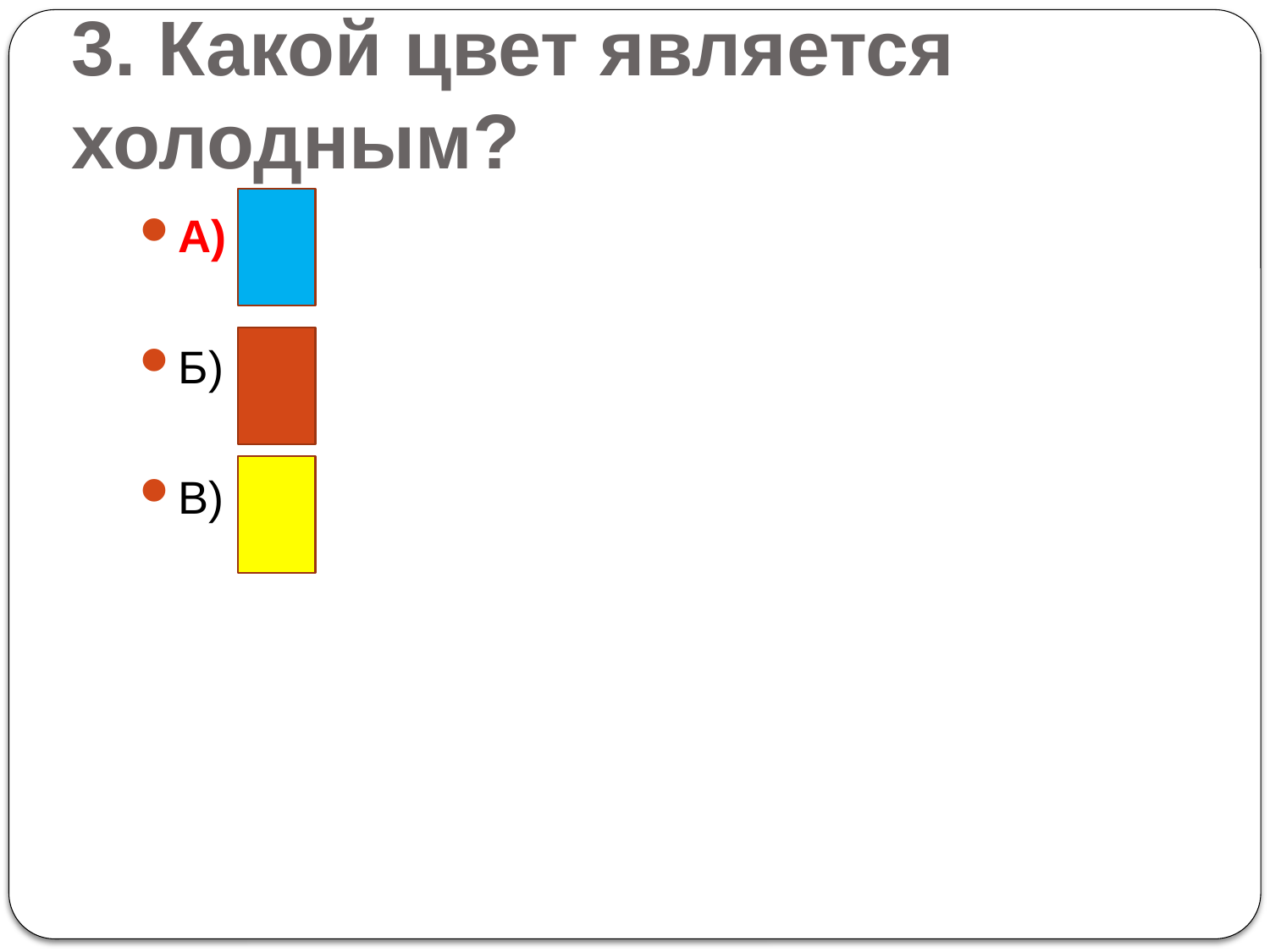

# 3. Какой цвет является холодным?

А)

Б)

В)